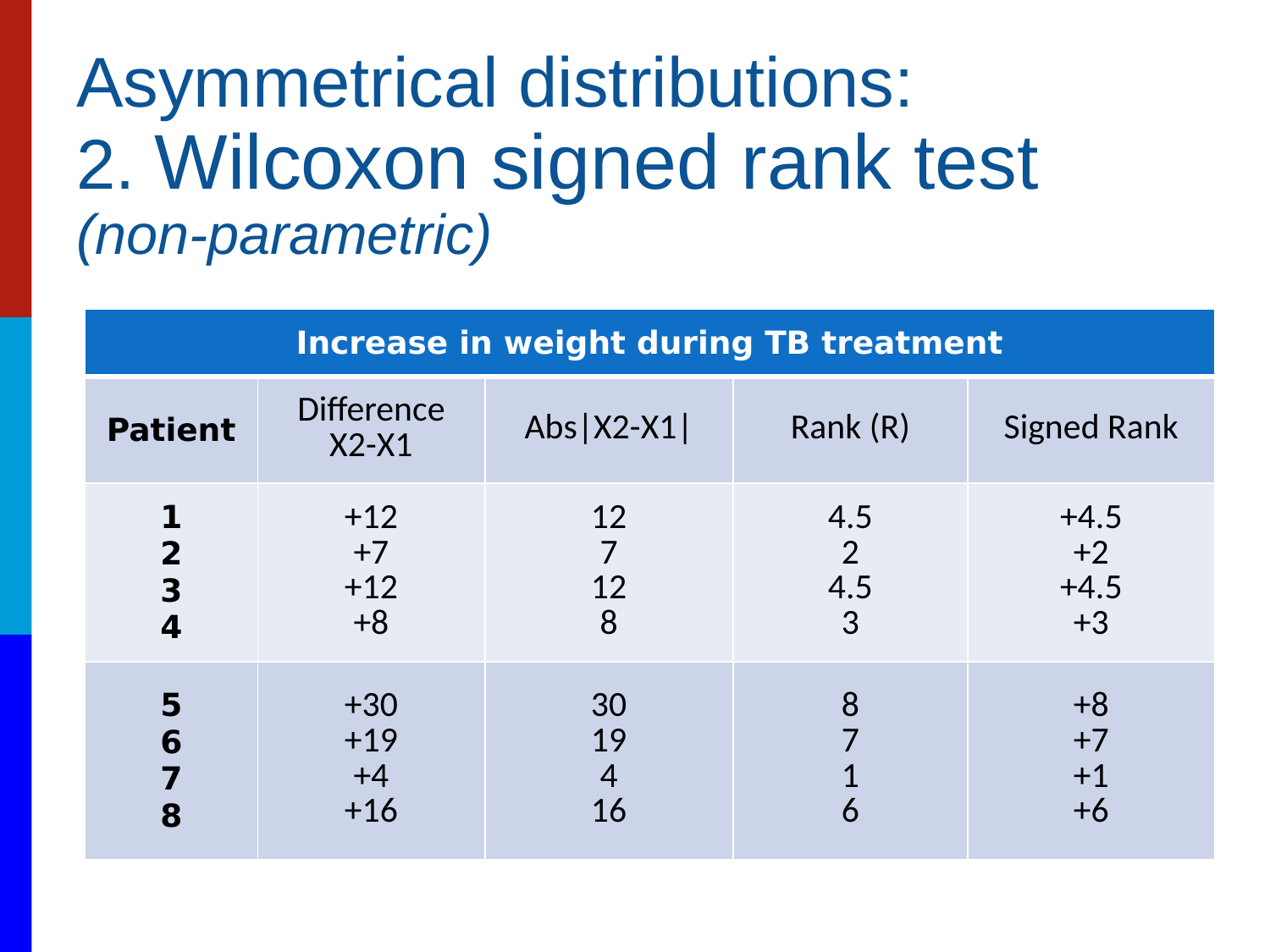

# Asymmetrical distributions: 2. Wilcoxon signed rank test (non-parametric)
| Increase in weight during TB treatment |  |  |  |  |
| --- | --- | --- | --- | --- |
| Patient | Difference X2-X1 | Abs|X2-X1| | Rank (R) | Signed Rank |
| 1 2 3 4 | +12 +7 +12 +8 | 12 7 12 8 | 4.5 2 4.5 3 | +4.5 +2 +4.5 +3 |
| 5 6 7 8 | +30 +19 +4 +16 | 30 19 4 16 | 8 7 1 6 | +8 +7 +1 +6 |